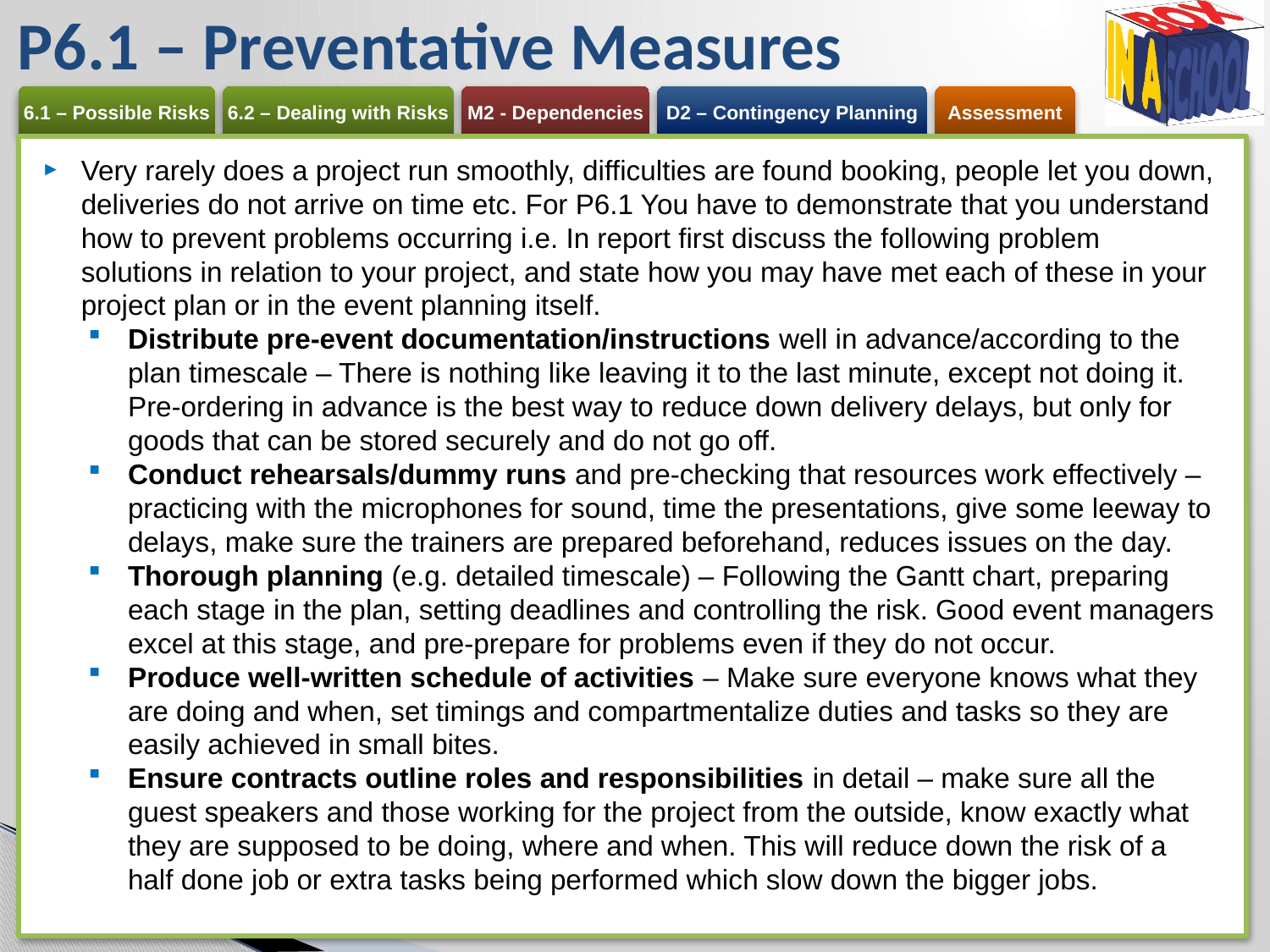

# P6.1 – Preventative Measures
Very rarely does a project run smoothly, difficulties are found booking, people let you down, deliveries do not arrive on time etc. For P6.1 You have to demonstrate that you understand how to prevent problems occurring i.e. In report first discuss the following problem solutions in relation to your project, and state how you may have met each of these in your project plan or in the event planning itself.
Distribute pre-event documentation/instructions well in advance/according to the plan timescale – There is nothing like leaving it to the last minute, except not doing it. Pre-ordering in advance is the best way to reduce down delivery delays, but only for goods that can be stored securely and do not go off.
Conduct rehearsals/dummy runs and pre-checking that resources work effectively – practicing with the microphones for sound, time the presentations, give some leeway to delays, make sure the trainers are prepared beforehand, reduces issues on the day.
Thorough planning (e.g. detailed timescale) – Following the Gantt chart, preparing each stage in the plan, setting deadlines and controlling the risk. Good event managers excel at this stage, and pre-prepare for problems even if they do not occur.
Produce well-written schedule of activities – Make sure everyone knows what they are doing and when, set timings and compartmentalize duties and tasks so they are easily achieved in small bites.
Ensure contracts outline roles and responsibilities in detail – make sure all the guest speakers and those working for the project from the outside, know exactly what they are supposed to be doing, where and when. This will reduce down the risk of a half done job or extra tasks being performed which slow down the bigger jobs.